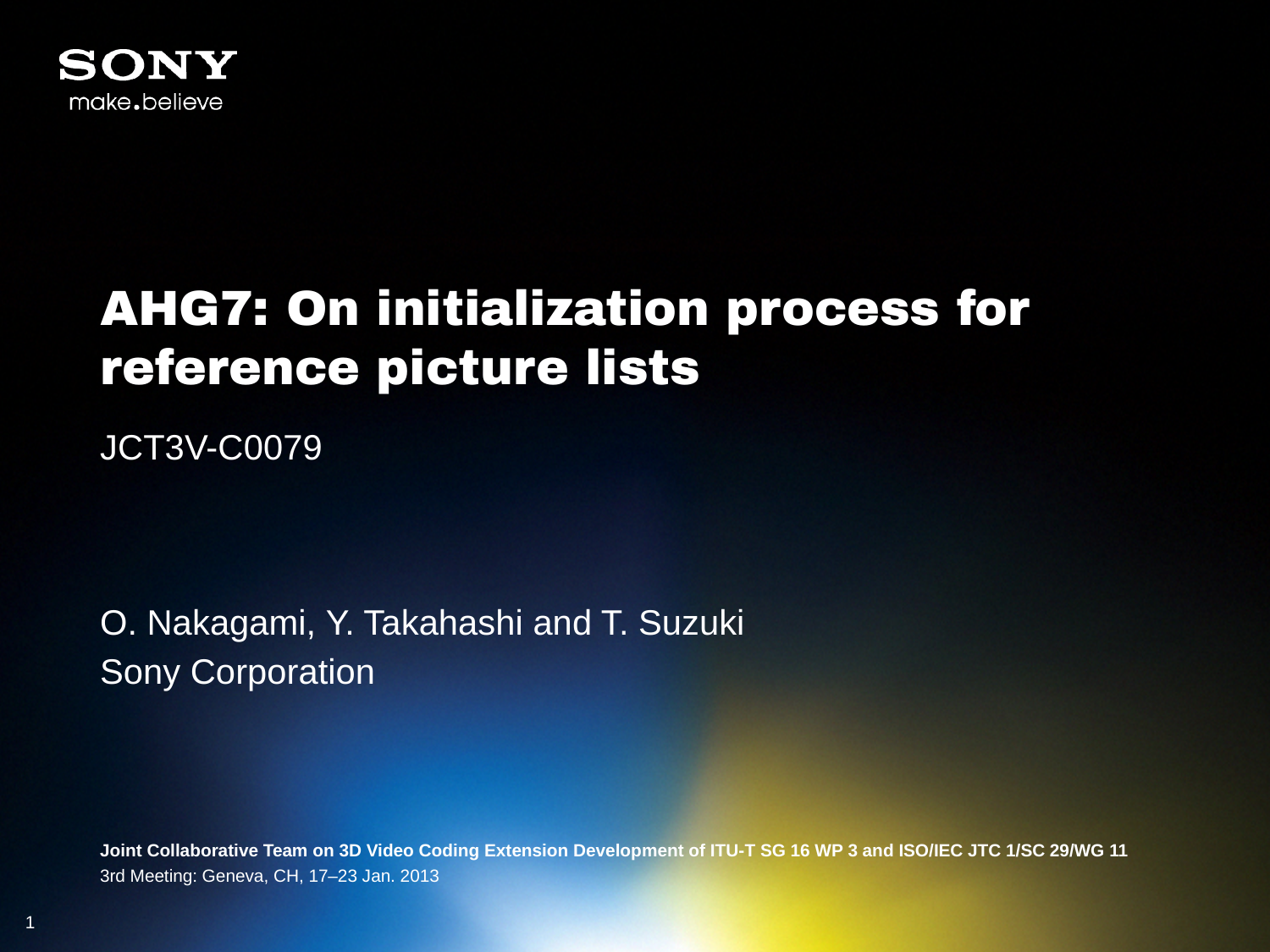

# AHG7: On initialization process for reference picture lists
JCT3V-C0079
O. Nakagami, Y. Takahashi and T. Suzuki
Sony Corporation
Joint Collaborative Team on 3D Video Coding Extension Development of ITU-T SG 16 WP 3 and ISO/IEC JTC 1/SC 29/WG 11
3rd Meeting: Geneva, CH, 17–23 Jan. 2013
1